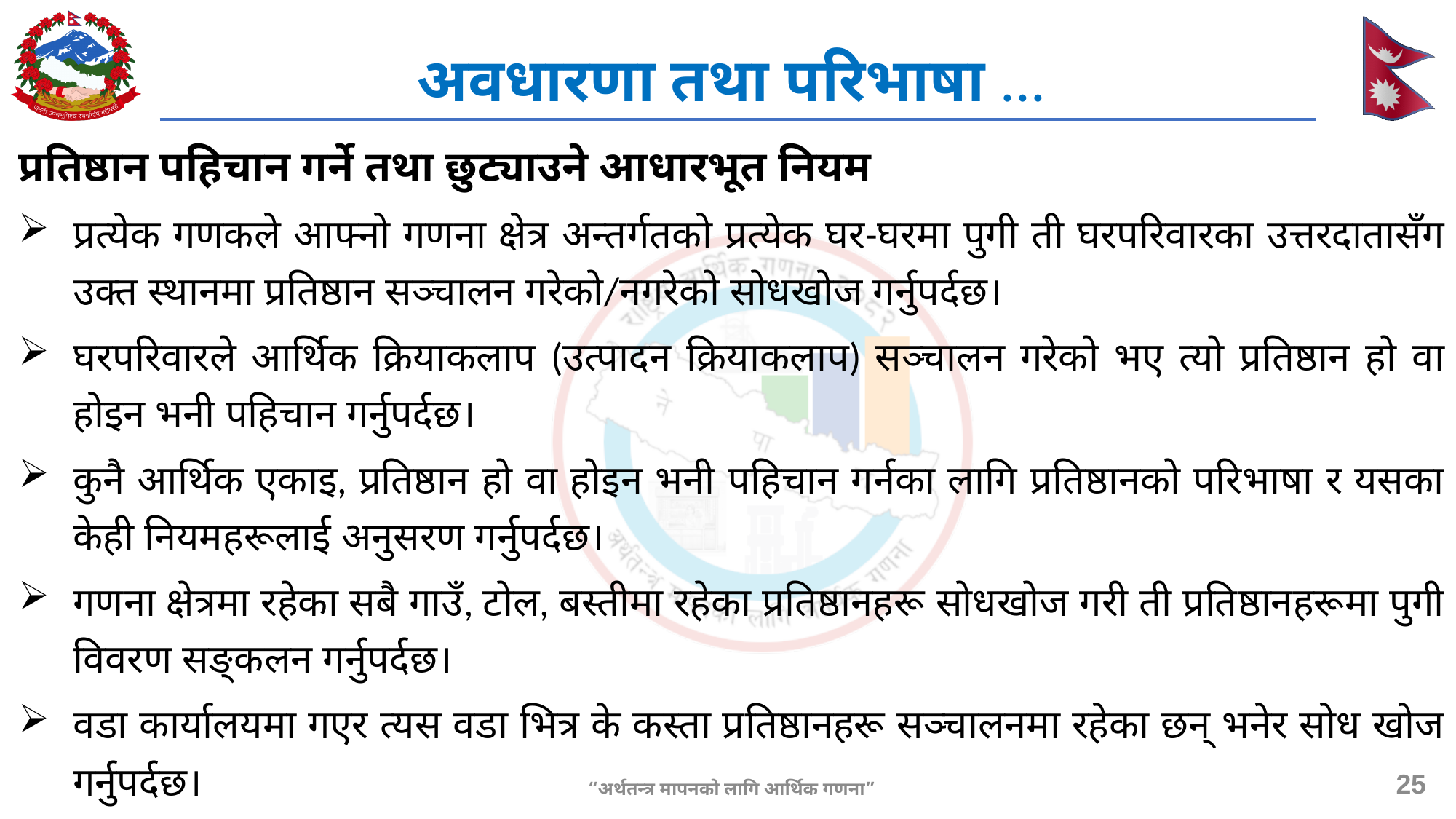

# अवधारणा तथा परिभाषा ...
प्रतिष्ठान पहिचान गर्ने तथा छुट्याउने आधारभूत नियम
प्रत्येक गणकले आफ्नो गणना क्षेत्र अन्तर्गतको प्रत्येक घर-घरमा पुगी ती घरपरिवारका उत्तरदातासँग उक्त स्थानमा प्रतिष्ठान सञ्चालन गरेको/नगरेको सोधखोज गर्नुपर्दछ।
घरपरिवारले आर्थिक क्रियाकलाप (उत्पादन क्रियाकलाप) सञ्चालन गरेको भए त्यो प्रतिष्ठान हो वा होइन भनी पहिचान गर्नुपर्दछ।
कुनै आर्थिक एकाइ, प्रतिष्ठान हो वा होइन भनी पहिचान गर्नका लागि प्रतिष्ठानको परिभाषा र यसका केही नियमहरूलाई अनुसरण गर्नुपर्दछ।
गणना क्षेत्रमा रहेका सबै गाउँ, टोल, बस्तीमा रहेका प्रतिष्ठानहरू सोधखोज गरी ती प्रतिष्ठानहरूमा पुगी विवरण सङ्कलन गर्नुपर्दछ।
वडा कार्यालयमा गएर त्यस वडा भित्र के कस्ता प्रतिष्ठानहरू सञ्चालनमा रहेका छन् भनेर सोध खोज गर्नुपर्दछ।

25
“अर्थतन्त्र मापनको लागि आर्थिक गणना”